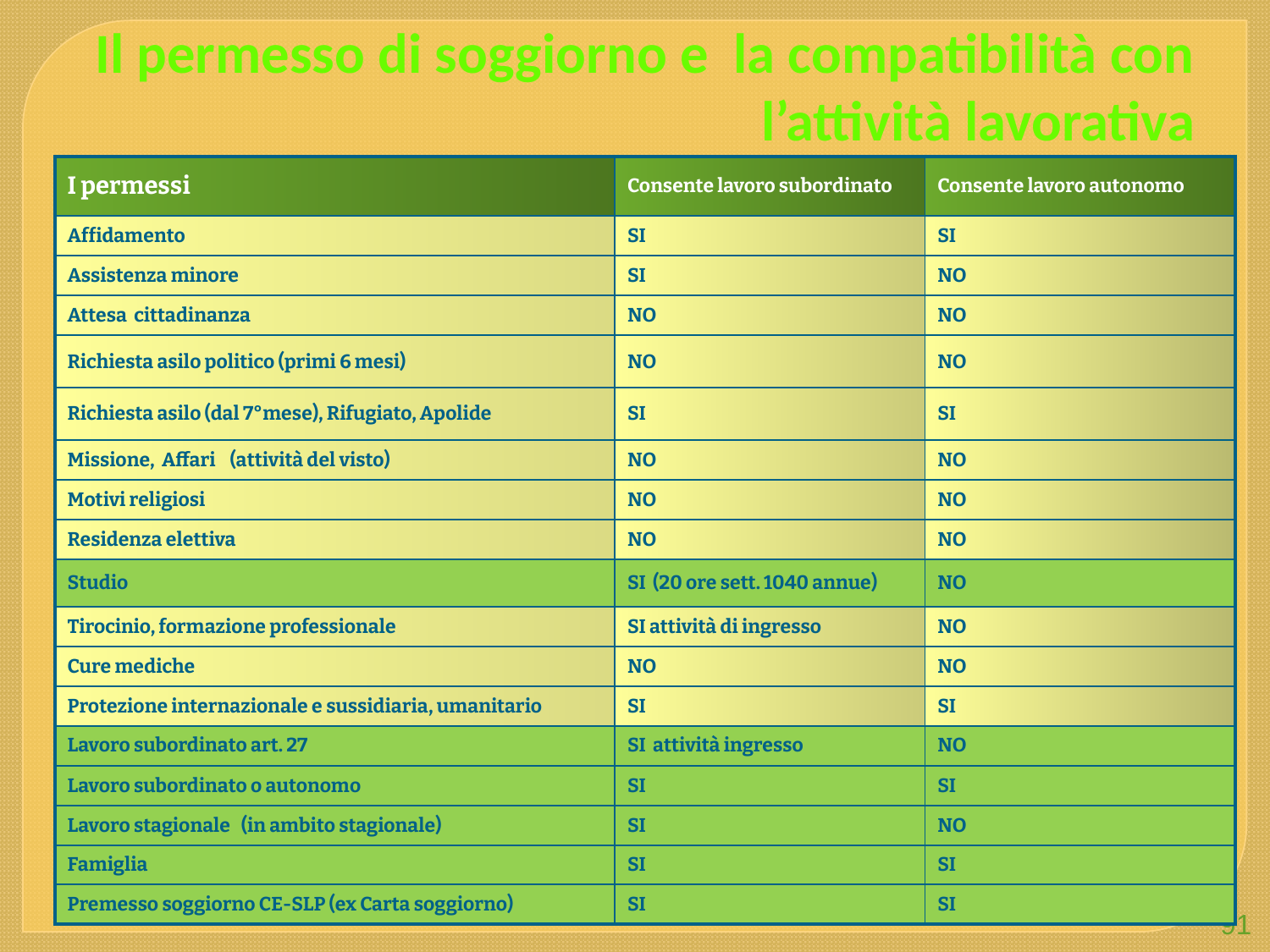

Il permesso di soggiorno e  la compatibilità con l’attività lavorativa
| I permessi | Consente lavoro subordinato | Consente lavoro autonomo |
| --- | --- | --- |
| Affidamento | SI | SI |
| Assistenza minore | SI | NO |
| Attesa cittadinanza | NO | NO |
| Richiesta asilo politico (primi 6 mesi) | NO | NO |
| Richiesta asilo (dal 7°mese), Rifugiato, Apolide | SI | SI |
| Missione, Affari (attività del visto) | NO | NO |
| Motivi religiosi | NO | NO |
| Residenza elettiva | NO | NO |
| Studio | SI (20 ore sett. 1040 annue) | NO |
| Tirocinio, formazione professionale | SI attività di ingresso | NO |
| Cure mediche | NO | NO |
| Protezione internazionale e sussidiaria, umanitario | SI | SI |
| Lavoro subordinato art. 27 | SI attività ingresso | NO |
| Lavoro subordinato o autonomo | SI | SI |
| Lavoro stagionale (in ambito stagionale) | SI | NO |
| Famiglia | SI | SI |
| Premesso soggiorno CE-SLP (ex Carta soggiorno) | SI | SI |
91